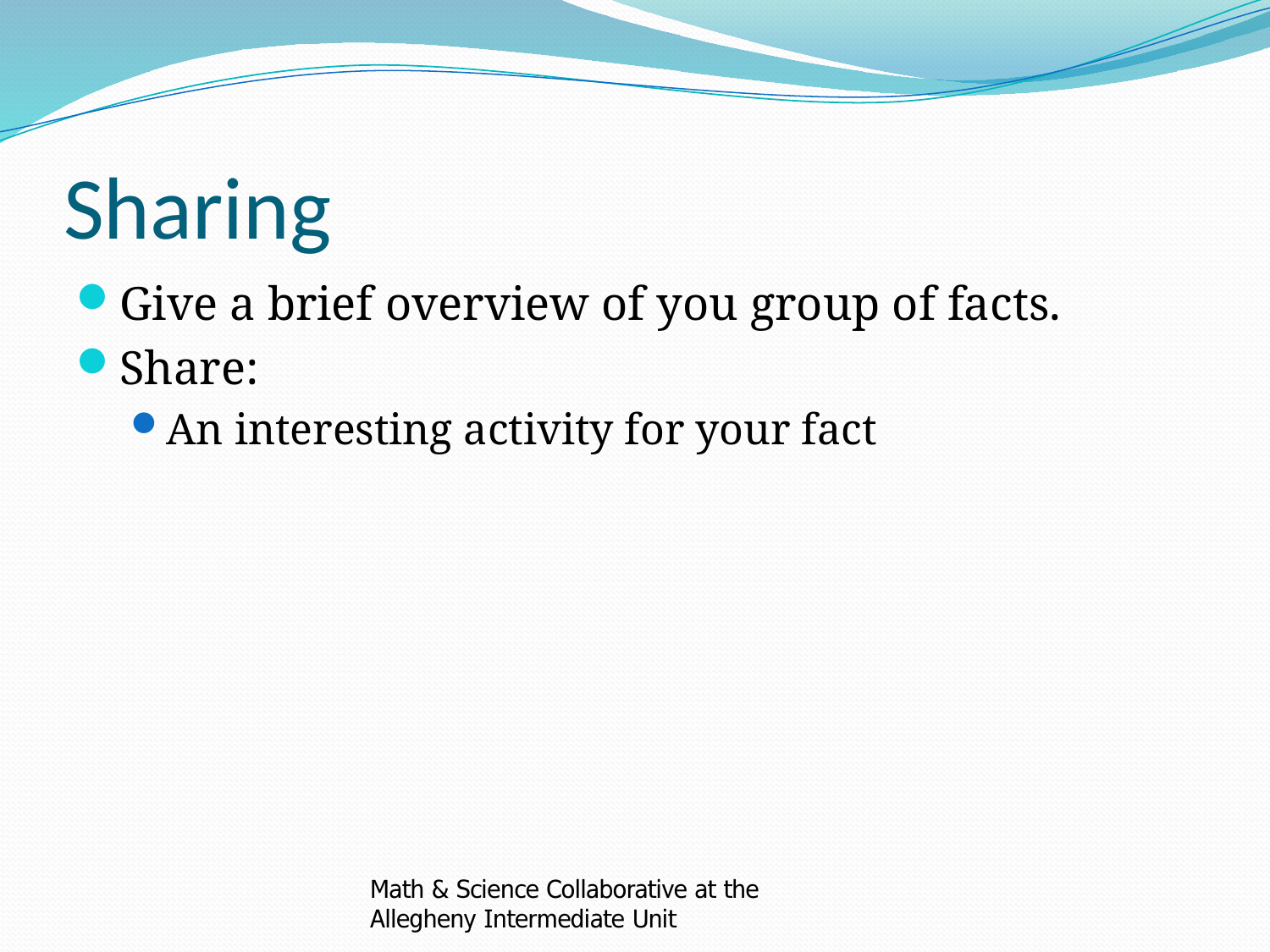

# Sharing
Give a brief overview of you group of facts.
Share:
An interesting activity for your fact

Math & Science Collaborative at the Allegheny Intermediate Unit